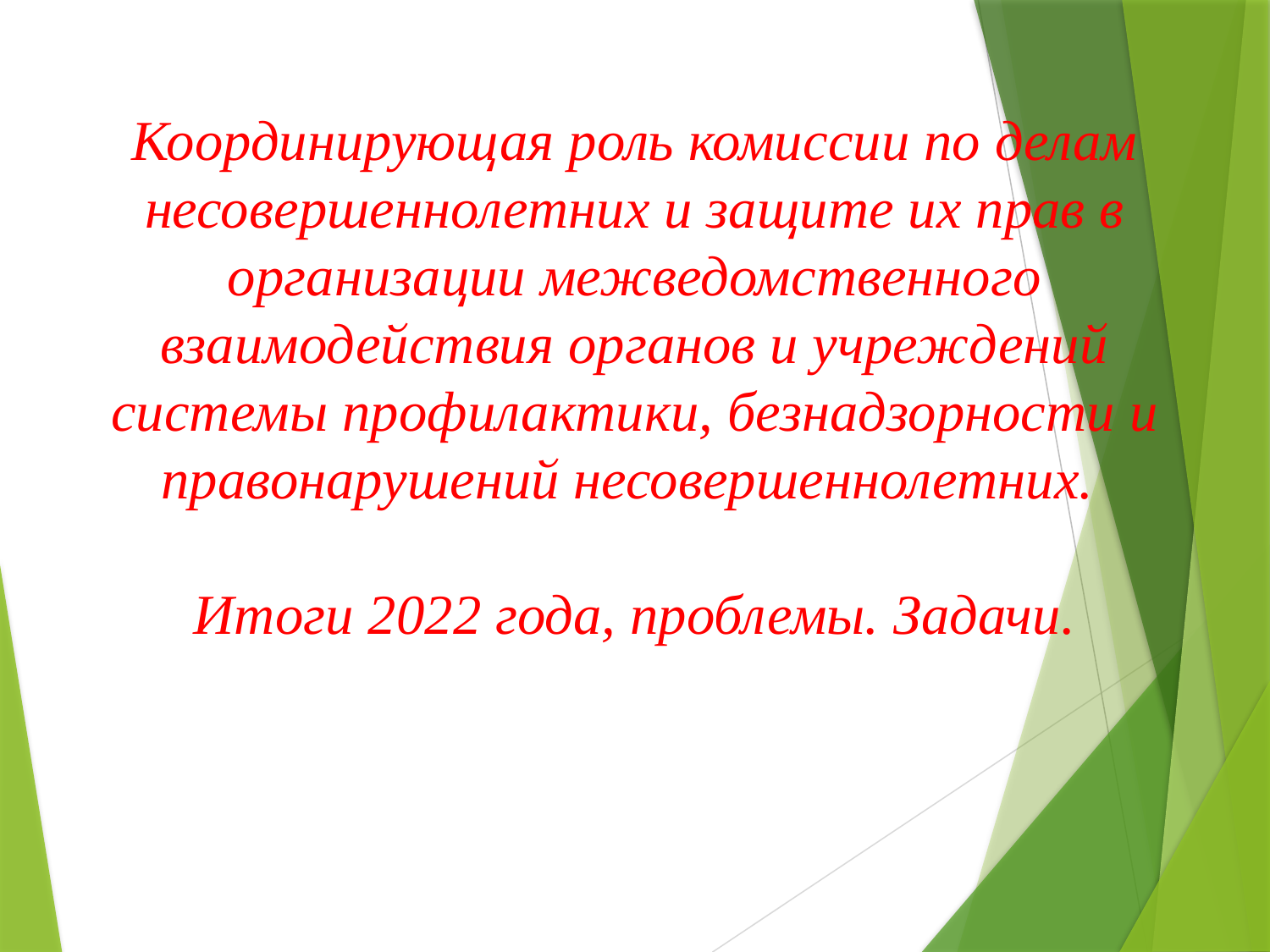

# Координирующая роль комиссии по делам несовершеннолетних и защите их прав в организации межведомственного взаимодействия органов и учреждений системы профилактики, безнадзорности и правонарушений несовершеннолетних. Итоги 2022 года, проблемы. Задачи.